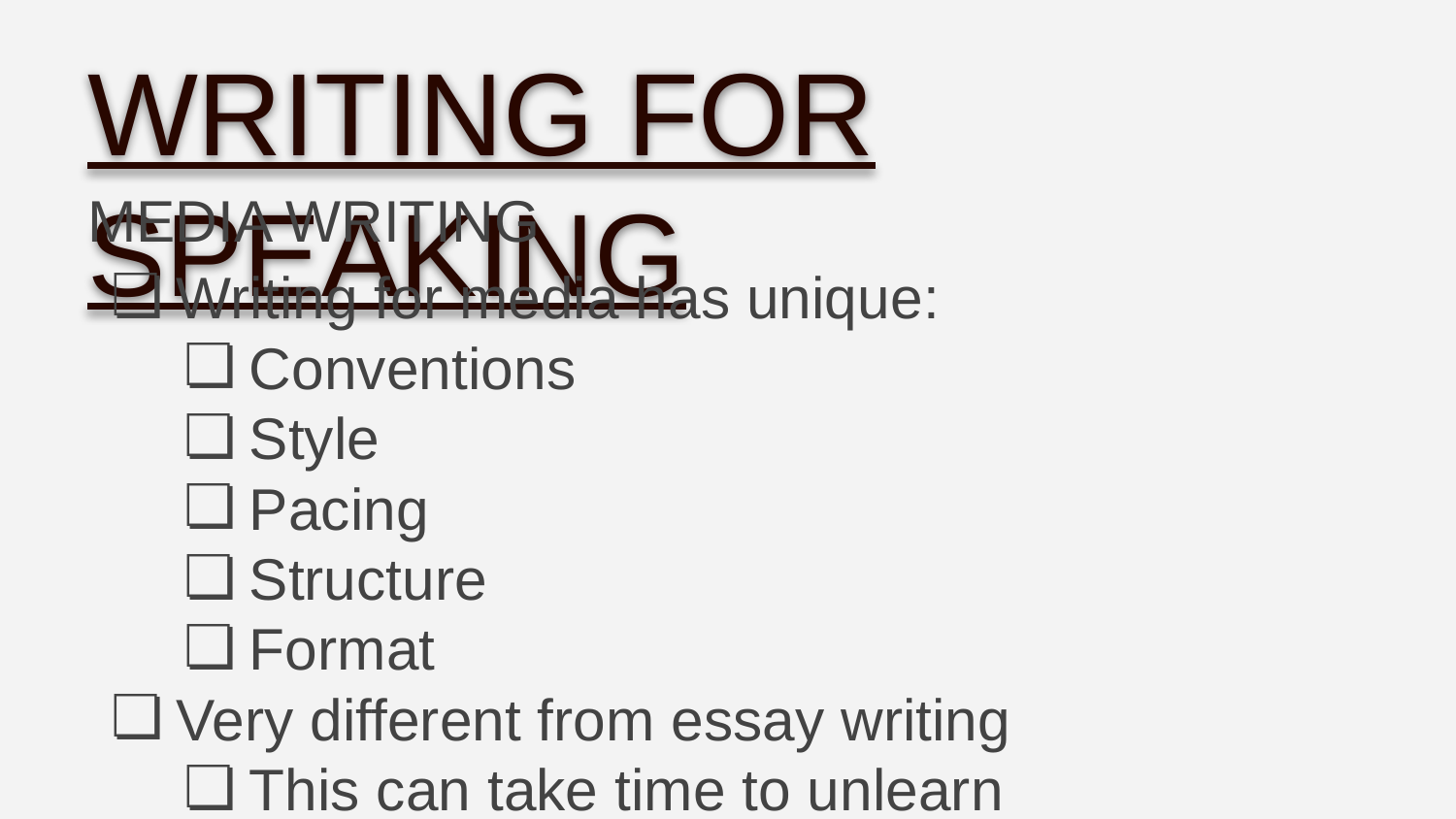

WRITING FOR SPEAKING
MEDIA WRITING
Writing for media has unique:
Conventions
Style
Pacing
Structure
Format
Very different from essay writing
This can take time to unlearn